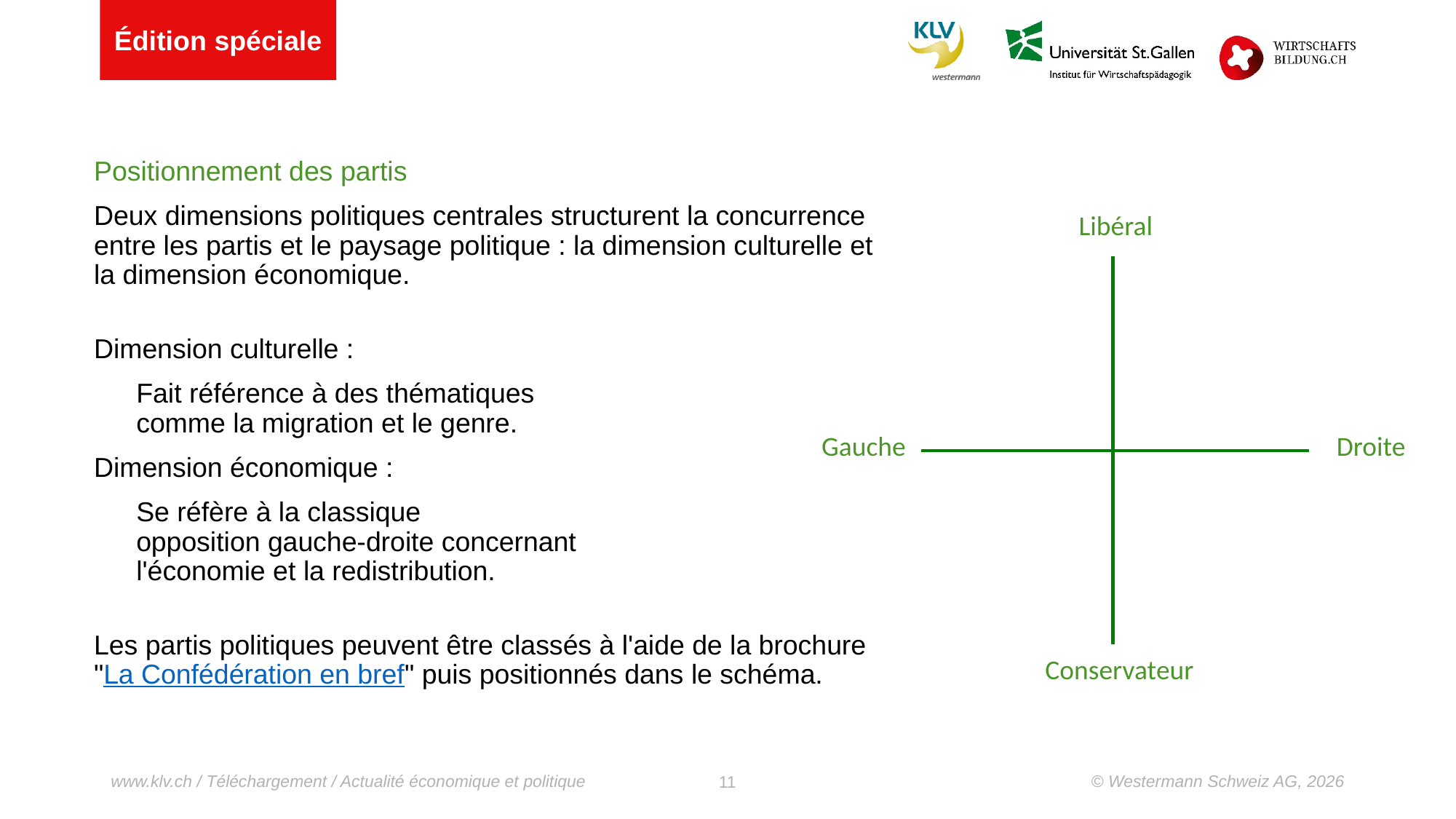

Positionnement des partis
Deux dimensions politiques centrales structurent la concurrence entre les partis et le paysage politique : la dimension culturelle et la dimension économique.
Dimension culturelle :
Fait référence à des thématiques
comme la migration et le genre.
Dimension économique :
Se réfère à la classique
opposition gauche-droite concernant
l'économie et la redistribution.
Les partis politiques peuvent être classés à l'aide de la brochure "La Confédération en bref" puis positionnés dans le schéma.
Libéral
Droite
Gauche
Conservateur
www.klv.ch / Téléchargement / Actualité économique et politique
© Westermann Schweiz AG, 2026
11